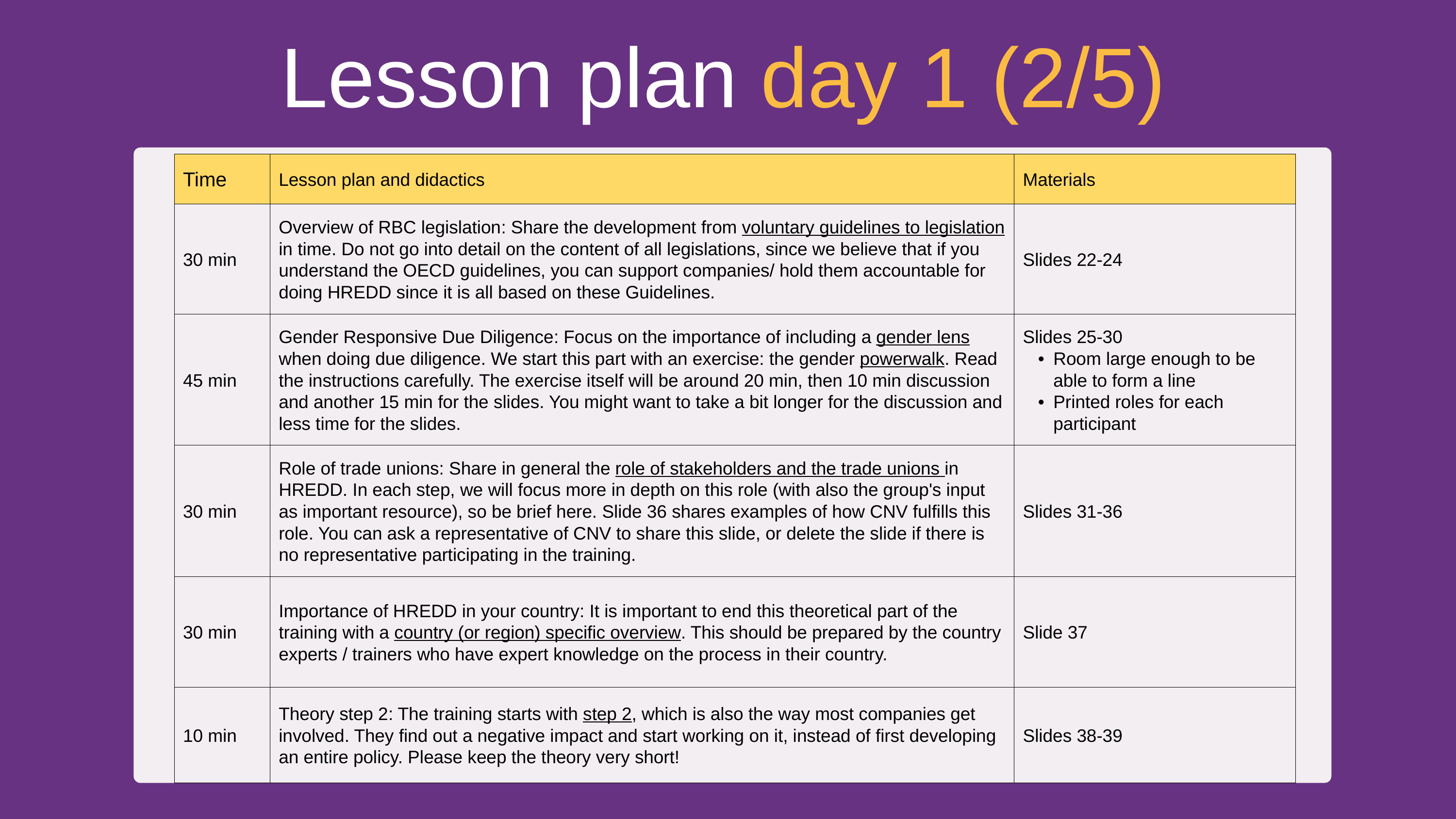

Lesson plan day 1 (2/5)

| Time | Lesson plan and didactics | Materials |
| --- | --- | --- |
| 30 min | Overview of RBC legislation: Share the development from voluntary guidelines to legislation in time. Do not go into detail on the content of all legislations, since we believe that if you understand the OECD guidelines, you can support companies/ hold them accountable for doing HREDD since it is all based on these Guidelines. | Slides 22-24 |
| 45 min | Gender Responsive Due Diligence: Focus on the importance of including a gender lens when doing due diligence. We start this part with an exercise: the gender powerwalk. Read the instructions carefully. The exercise itself will be around 20 min, then 10 min discussion and another 15 min for the slides. You might want to take a bit longer for the discussion and less time for the slides. | Slides 25-30 Room large enough to be able to form a line Printed roles for each participant |
| 30 min | Role of trade unions: Share in general the role of stakeholders and the trade unions in HREDD. In each step, we will focus more in depth on this role (with also the group's input as important resource), so be brief here. Slide 36 shares examples of how CNV fulfills this role. You can ask a representative of CNV to share this slide, or delete the slide if there is no representative participating in the training. | Slides 31-36 |
| 30 min | Importance of HREDD in your country: It is important to end this theoretical part of the training with a country (or region) specific overview. This should be prepared by the country experts / trainers who have expert knowledge on the process in their country. | Slide 37 |
| 10 min | Theory step 2: The training starts with step 2, which is also the way most companies get involved. They find out a negative impact and start working on it, instead of first developing an entire policy. Please keep the theory very short! | Slides 38-39 |